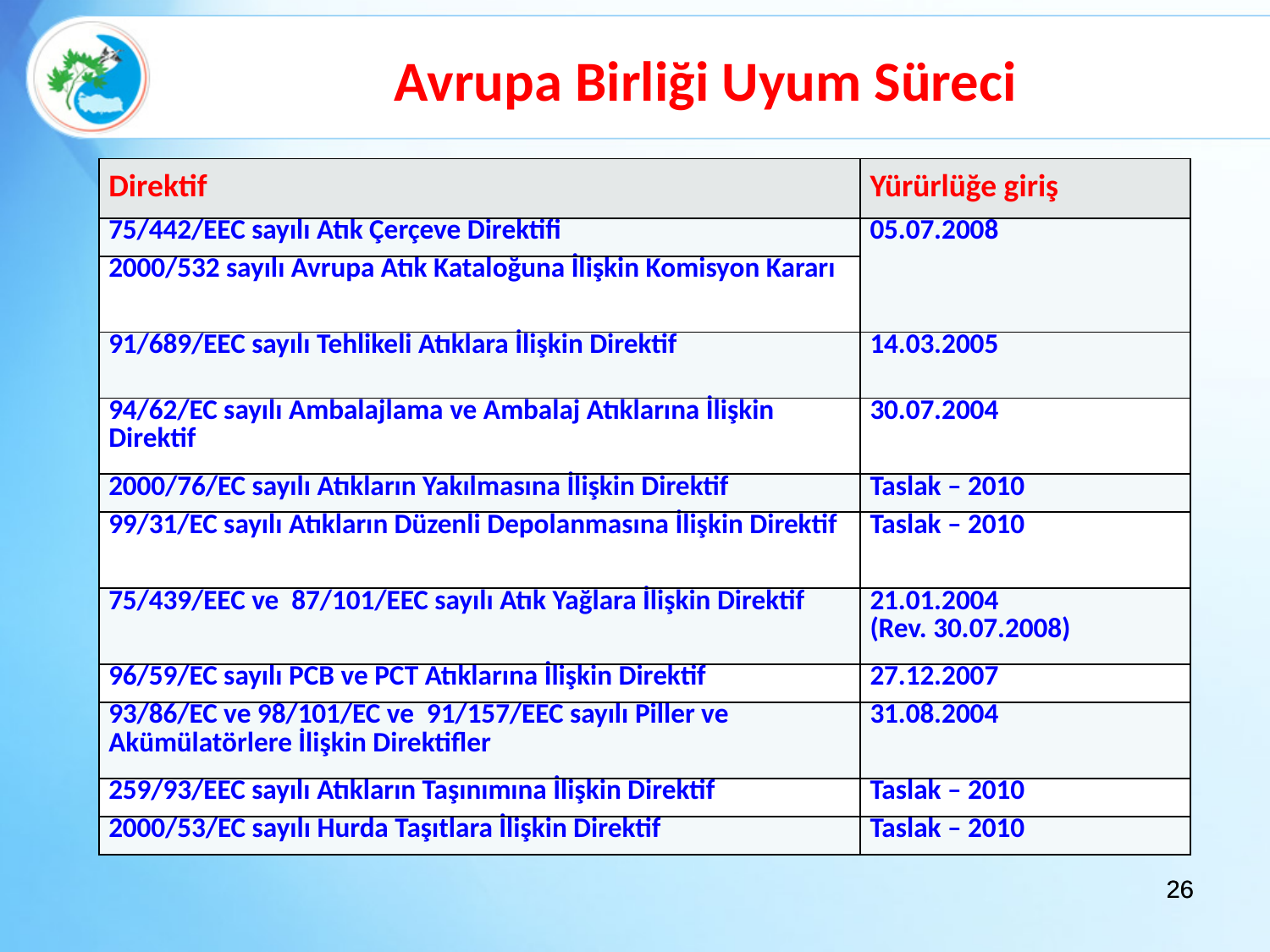

Avrupa Birliği Uyum Süreci
| Direktif | Yürürlüğe giriş |
| --- | --- |
| 75/442/EEC sayılı Atık Çerçeve Direktifi | 05.07.2008 |
| 2000/532 sayılı Avrupa Atık Kataloğuna İlişkin Komisyon Kararı |  |
| 91/689/EEC sayılı Tehlikeli Atıklara İlişkin Direktif | 14.03.2005 |
| 94/62/EC sayılı Ambalajlama ve Ambalaj Atıklarına İlişkin Direktif | 30.07.2004 |
| 2000/76/EC sayılı Atıkların Yakılmasına İlişkin Direktif | Taslak – 2010 |
| 99/31/EC sayılı Atıkların Düzenli Depolanmasına İlişkin Direktif | Taslak – 2010 |
| 75/439/EEC ve 87/101/EEC sayılı Atık Yağlara İlişkin Direktif | 21.01.2004 (Rev. 30.07.2008) |
| 96/59/EC sayılı PCB ve PCT Atıklarına İlişkin Direktif | 27.12.2007 |
| 93/86/EC ve 98/101/EC ve 91/157/EEC sayılı Piller ve Akümülatörlere İlişkin Direktifler | 31.08.2004 |
| 259/93/EEC sayılı Atıkların Taşınımına İlişkin Direktif | Taslak – 2010 |
| 2000/53/EC sayılı Hurda Taşıtlara İlişkin Direktif | Taslak – 2010 |
26
26